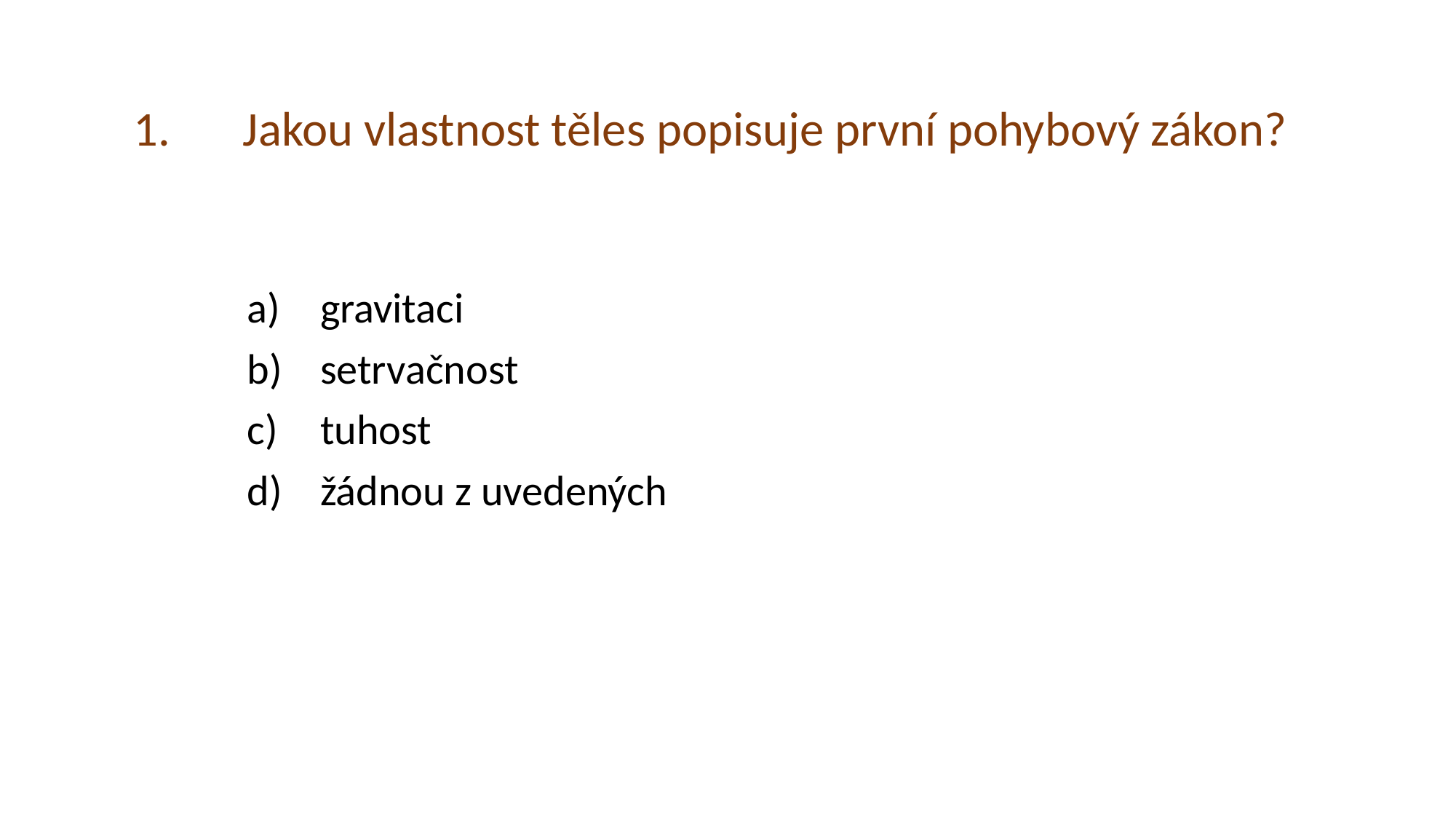

# 1.	Jakou vlastnost těles popisuje první pohybový zákon?
gravitaci
setrvačnost
tuhost
žádnou z uvedených